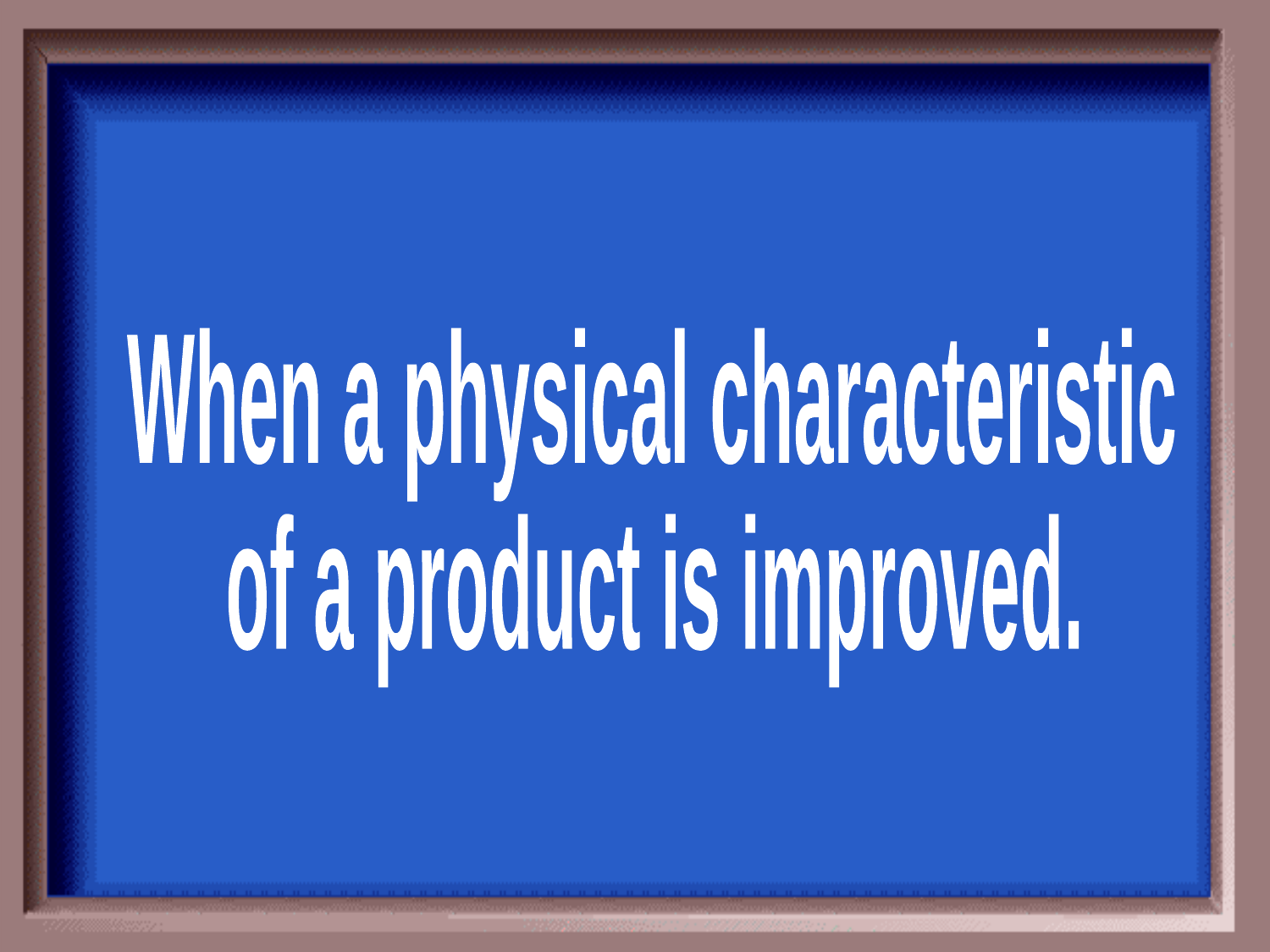

When a physical characteristic
of a product is improved.